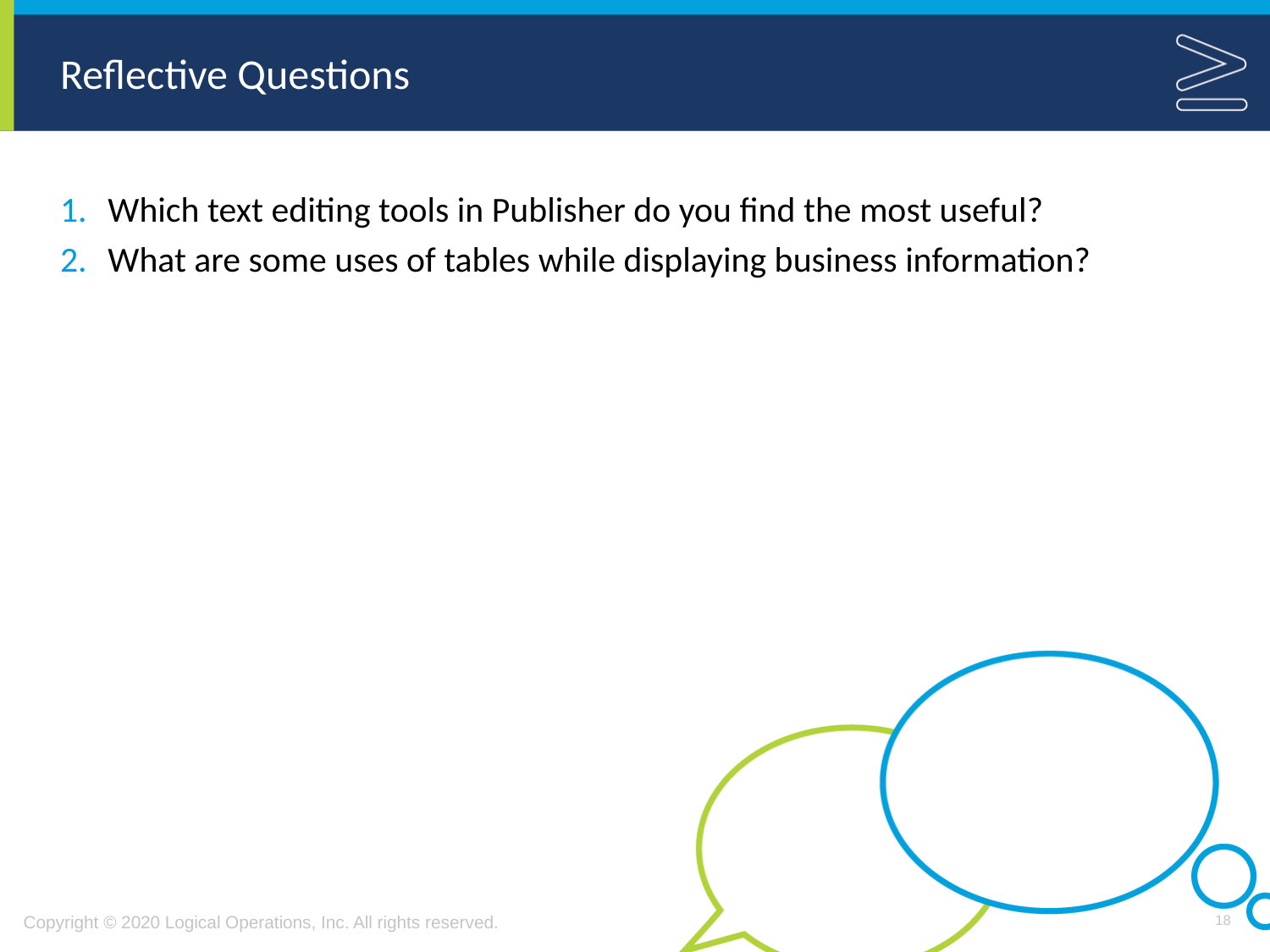

# Reflective Questions
Which text editing tools in Publisher do you find the most useful?
What are some uses of tables while displaying business information?
18